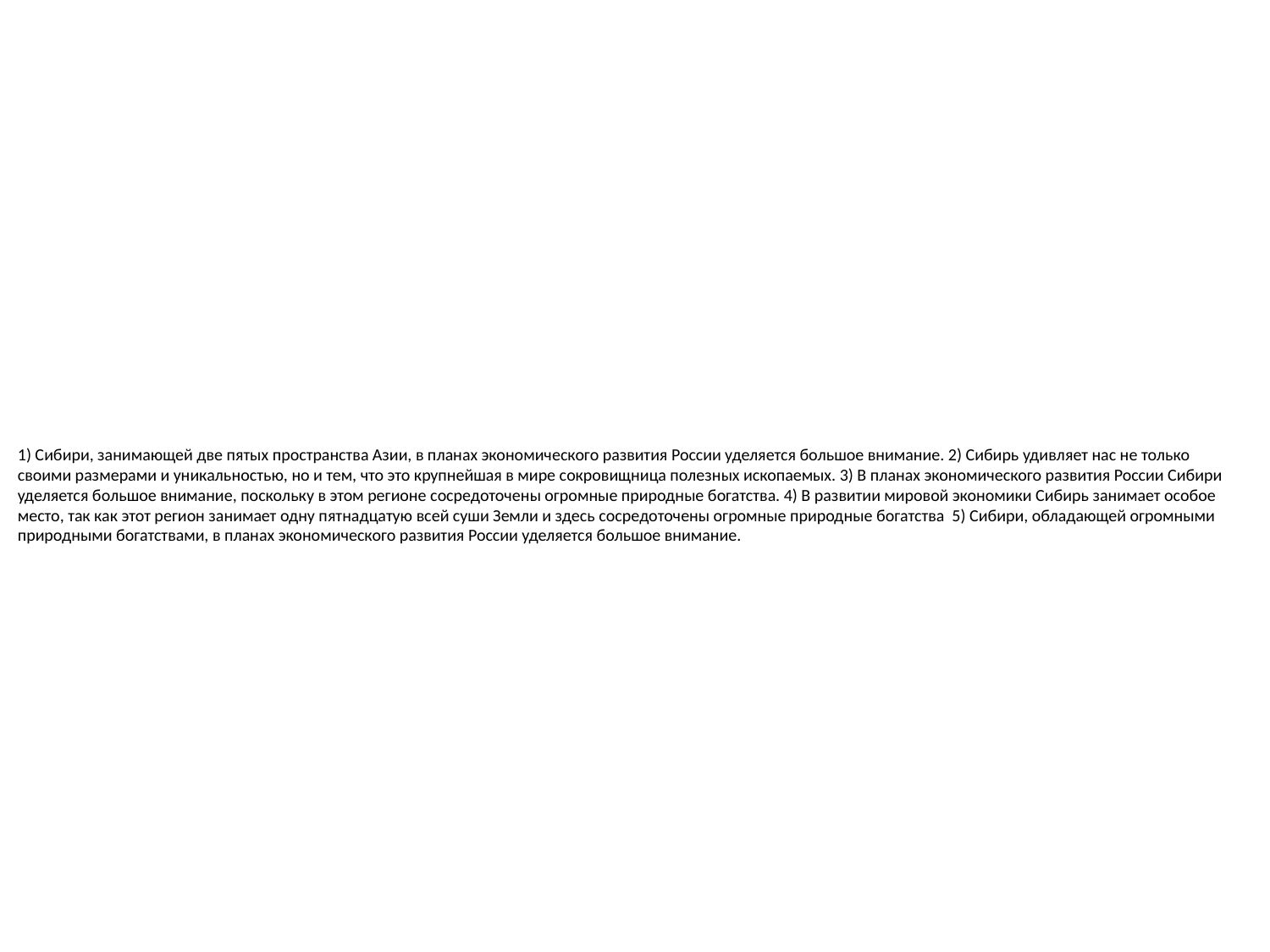

# 1) Сибири, занимающей две пятых пространства Азии, в планах экономического развития России уделяется большое внимание. 2) Сибирь удивляет нас не только своими размерами и уникальностью, но и тем, что это крупнейшая в мире сокровищница полезных ископаемых. 3) В планах экономического развития России Сибири уделяется большое внимание, поскольку в этом регионе сосредоточены огромные природные богатства. 4) В развитии мировой экономики Сибирь занимает особое место, так как этот регион занимает одну пятнадцатую всей суши Земли и здесь сосредоточены огромные природные богатства  5) Сибири, обладающей огромными природными богатствами, в планах экономического развития России уделяется большое внимание.